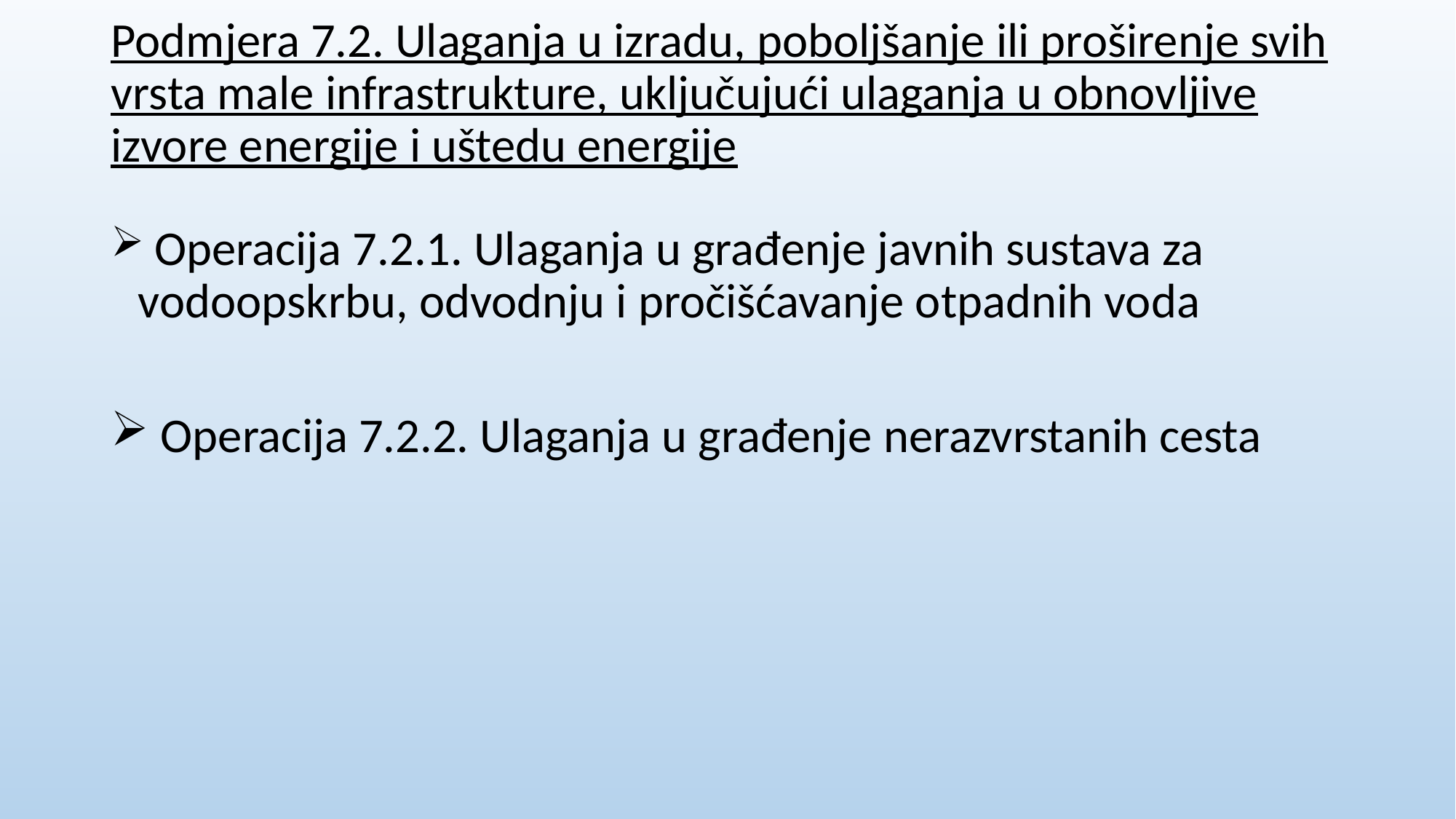

# Podmjera 7.2. Ulaganja u izradu, poboljšanje ili proširenje svih vrsta male infrastrukture, uključujući ulaganja u obnovljive izvore energije i uštedu energije
 Operacija 7.2.1. Ulaganja u građenje javnih sustava za         vodoopskrbu, odvodnju i pročišćavanje otpadnih voda

 Operacija 7.2.2. Ulaganja u građenje nerazvrstanih cesta